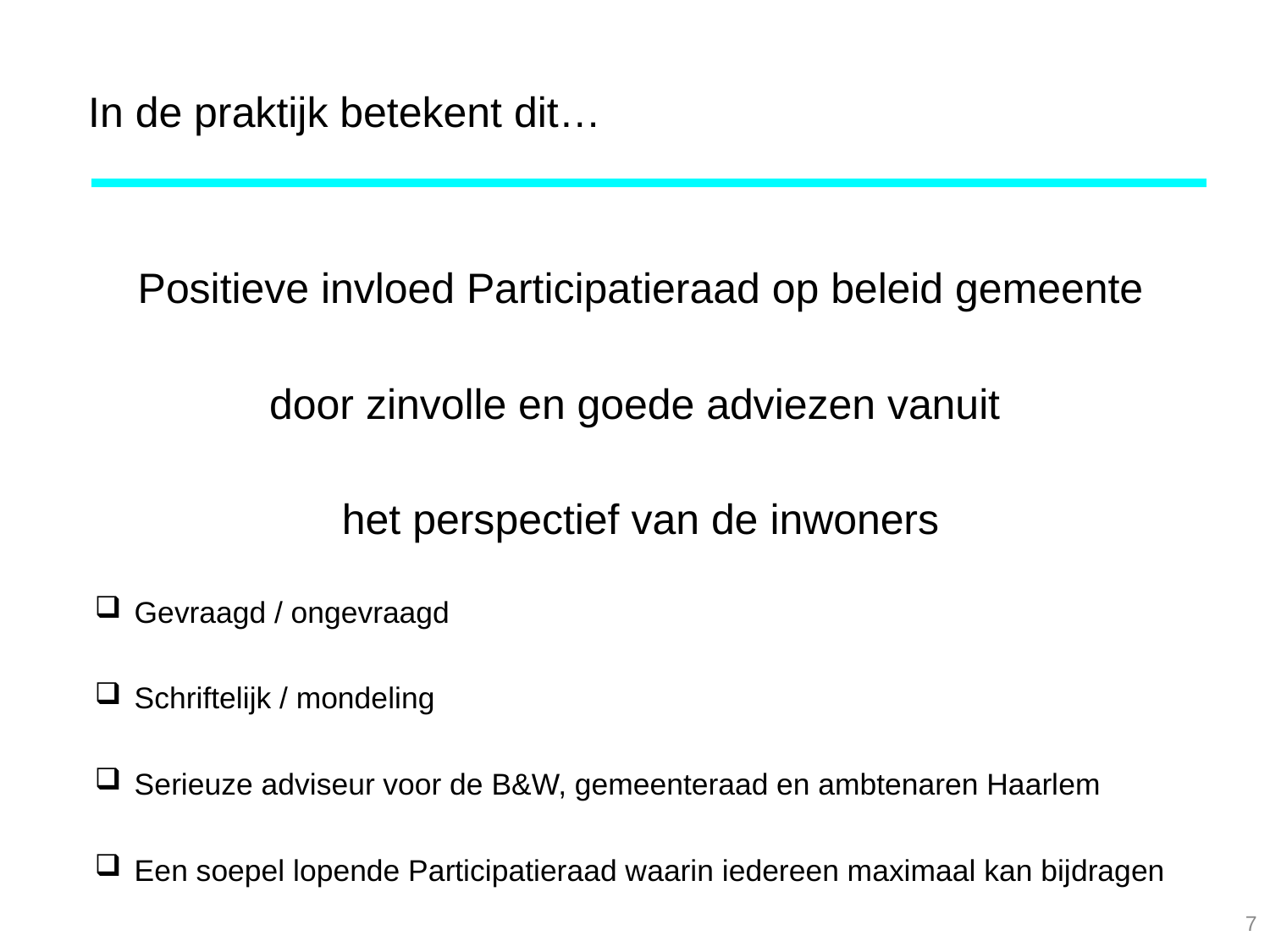

# In de praktijk betekent dit…
Positieve invloed Participatieraad op beleid gemeente
door zinvolle en goede adviezen vanuit
het perspectief van de inwoners
Gevraagd / ongevraagd
Schriftelijk / mondeling
Serieuze adviseur voor de B&W, gemeenteraad en ambtenaren Haarlem
Een soepel lopende Participatieraad waarin iedereen maximaal kan bijdragen
7